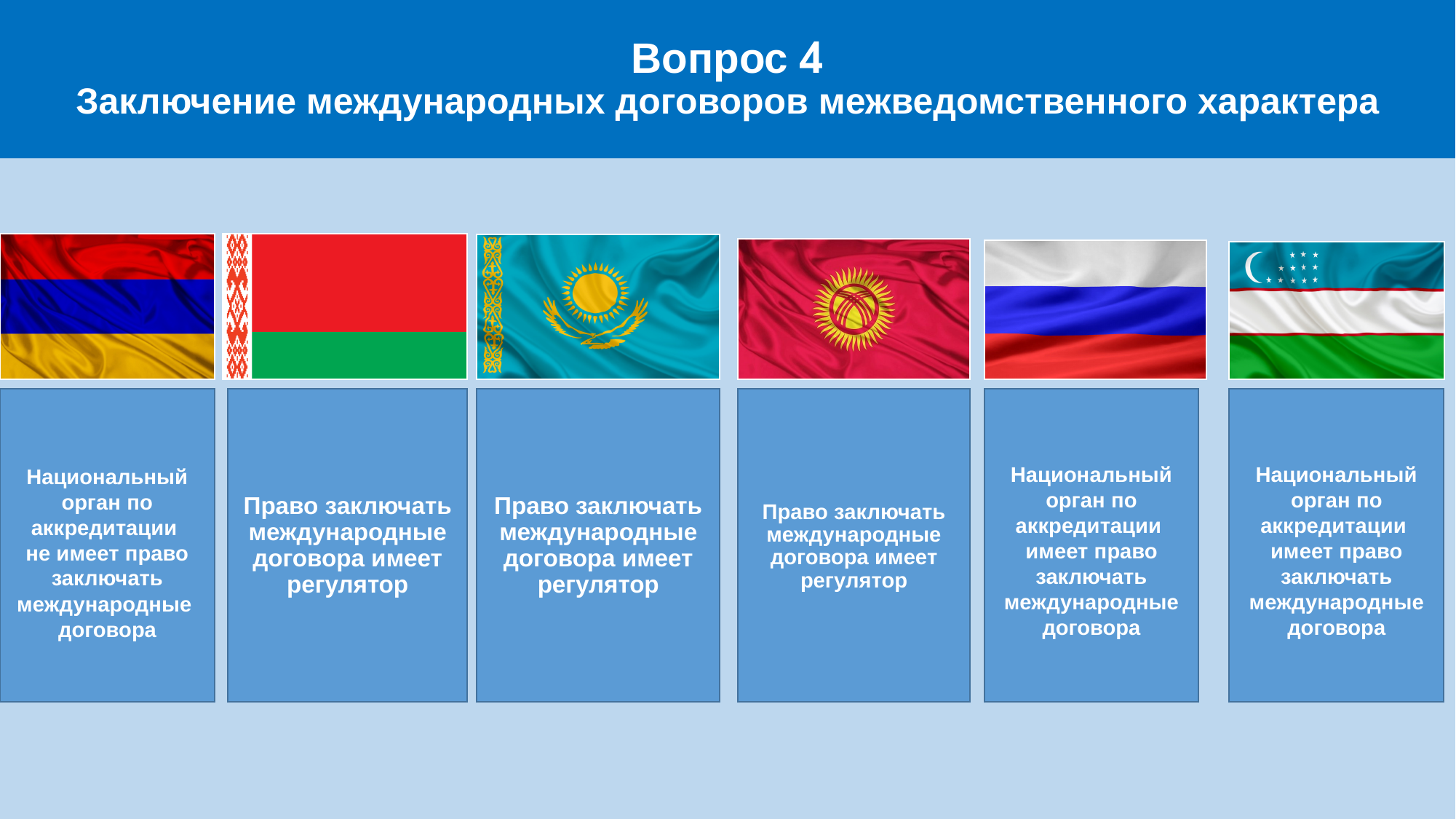

# Вопрос 4 Заключение международных договоров межведомственного характера

Имеется специальное регулирования применительно к РОА
Не имеется специального регулирования применительно к РОА

Национальный орган по аккредитации
не имеет право заключать международные
договора

Право заключать международные договора имеет регулятор

Право заключать международные договора имеет регулятор

Право заключать международные договора имеет регулятор

Национальный орган по аккредитации
имеет право заключать международные договора

Национальный орган по аккредитации
имеет право заключать международные договора